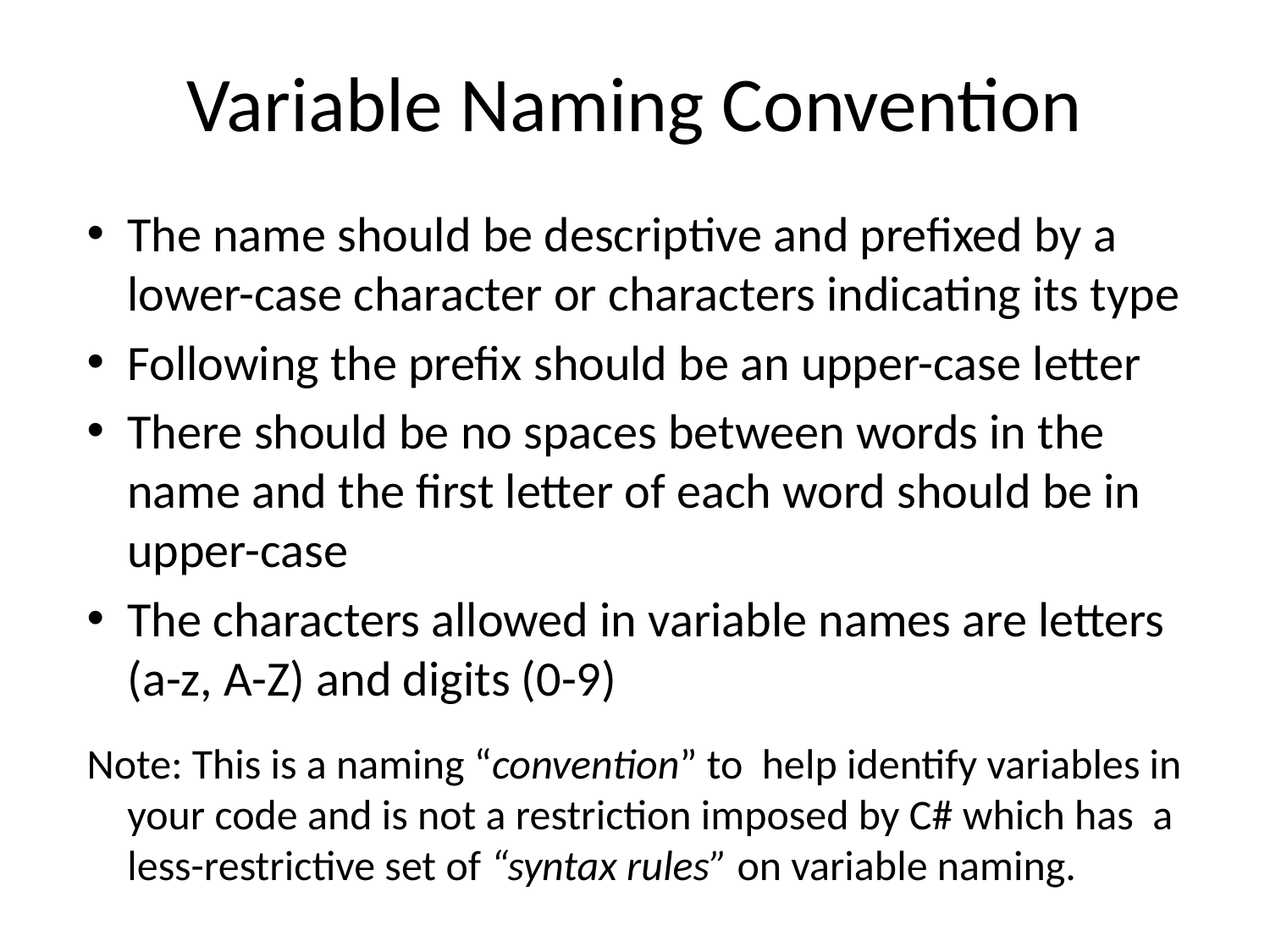

# Variable Naming Convention
The name should be descriptive and prefixed by a lower-case character or characters indicating its type
Following the prefix should be an upper-case letter
There should be no spaces between words in the name and the first letter of each word should be in upper-case
The characters allowed in variable names are letters (a-z, A-Z) and digits (0-9)

Note: This is a naming “convention” to  help identify variables in your code and is not a restriction imposed by C# which has  a less-restrictive set of “syntax rules” on variable naming.